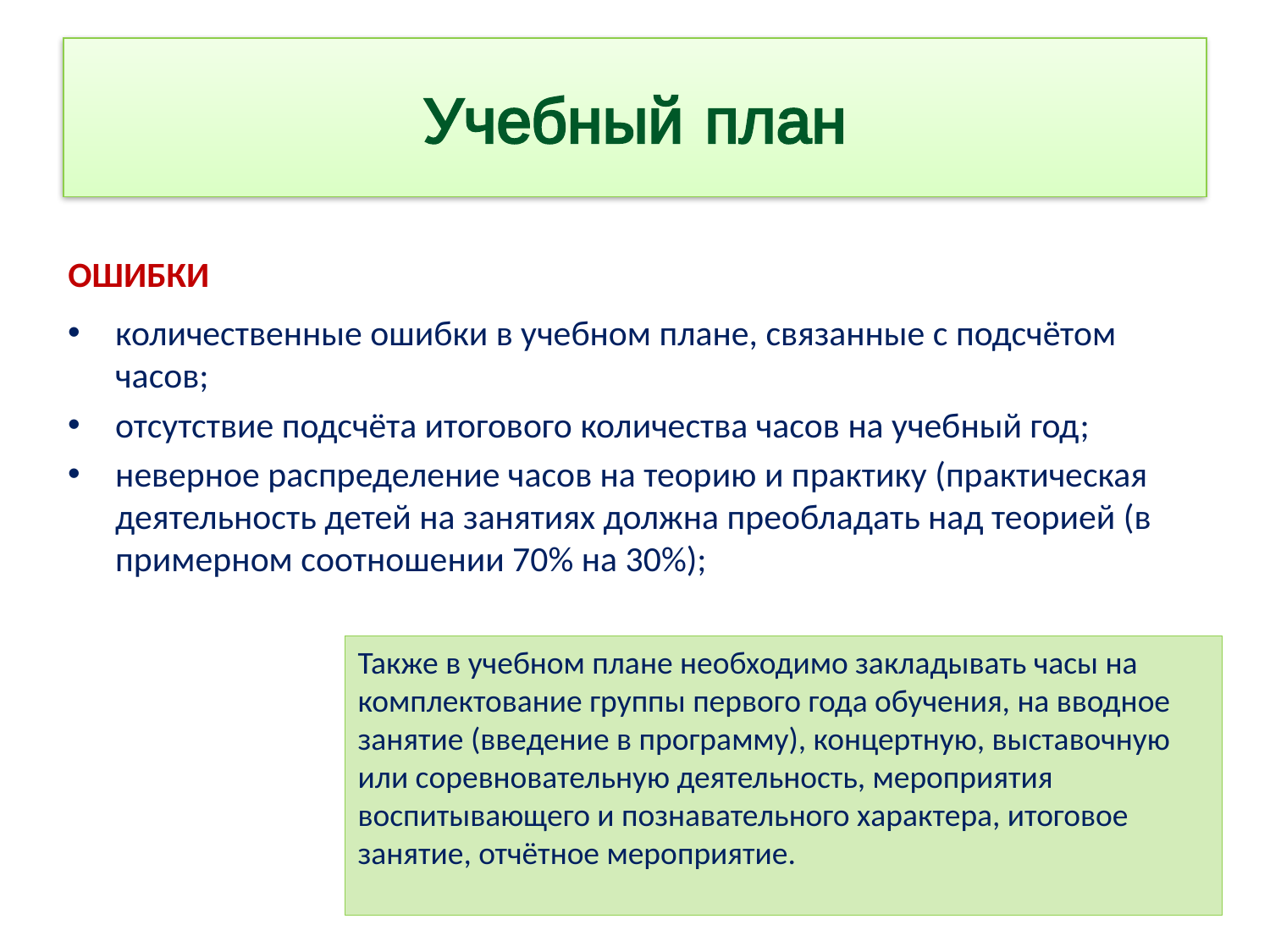

# Учебный план
ОШИБКИ
количественные ошибки в учебном плане, связанные с подсчётом часов;
отсутствие подсчёта итогового количества часов на учебный год;
неверное распределение часов на теорию и практику (практическая деятельность детей на занятиях должна преобладать над теорией (в примерном соотношении 70% на 30%);

Также в учебном плане необходимо закладывать часы на комплектование группы первого года обучения, на вводное занятие (введение в программу), концертную, выставочную или соревновательную деятельность, мероприятия воспитывающего и познавательного характера, итоговое занятие, отчётное мероприятие.